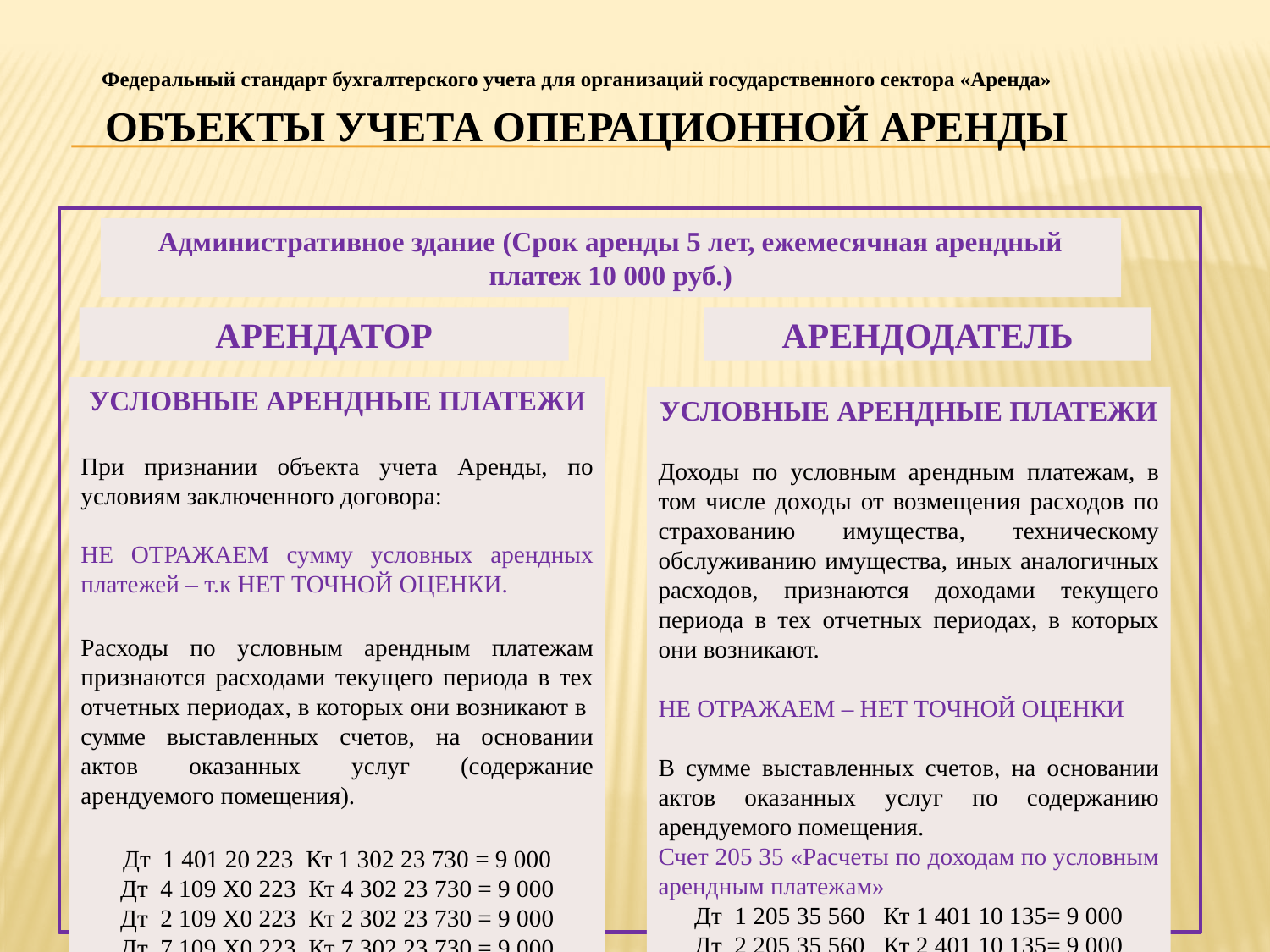

Федеральный стандарт бухгалтерского учета для организаций государственного сектора «Аренда»
# ОБЪЕКТЫ УЧЕТА ОПЕРАЦИОННОЙ АРЕНДЫ

Административное здание (Срок аренды 5 лет, ежемесячная арендный платеж 10 000 руб.)

АРЕНДАТОР
АРЕНДОДАТЕЛЬ
УСЛОВНЫЕ АРЕНДНЫЕ ПЛАТЕЖИ

При признании объекта учета Аренды, по условиям заключенного договора:

НЕ ОТРАЖАЕМ сумму условных арендных платежей – т.к НЕТ ТОЧНОЙ ОЦЕНКИ.

Расходы по условным арендным платежам признаются расходами текущего периода в тех отчетных периодах, в которых они возникают в  сумме выставленных счетов, на основании актов оказанных услуг (содержание арендуемого помещения).

Дт  1 401 20 223  Кт 1 302 23 730 = 9 000
Дт  4 109 Х0 223  Кт 4 302 23 730 = 9 000
Дт  2 109 Х0 223  Кт 2 302 23 730 = 9 000
Дт  7 109 Х0 223  Кт 7 302 23 730 = 9 000
УСЛОВНЫЕ АРЕНДНЫЕ ПЛАТЕЖИ

Доходы по условным арендным платежам, в том числе доходы от возмещения расходов по страхованию имущества, техническому обслуживанию имущества, иных аналогичных расходов, признаются доходами текущего периода в тех отчетных периодах, в которых они возникают.

НЕ ОТРАЖАЕМ – НЕТ ТОЧНОЙ ОЦЕНКИ

В сумме выставленных счетов, на основании актов оказанных услуг по содержанию арендуемого помещения.
Счет 205 35 «Расчеты по доходам по условным арендным платежам»
Дт  1 205 35 560   Кт 1 401 10 135= 9 000
Дт  2 205 35 560   Кт 2 401 10 135= 9 000